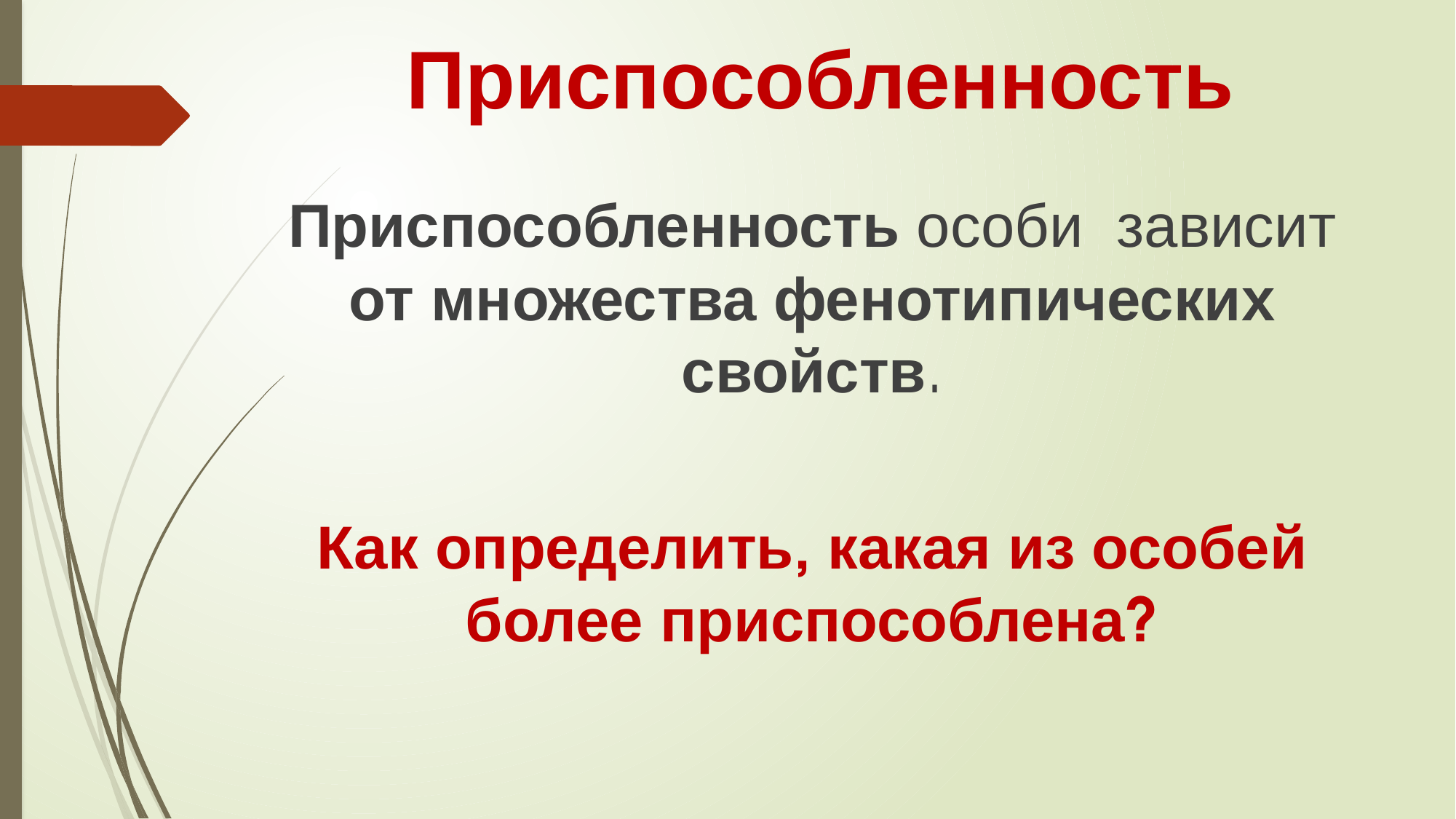

# Приспособленность
Приспособленность особи  зависит от множества фенотипических свойств.

Как определить, какая из особей более приспособлена?